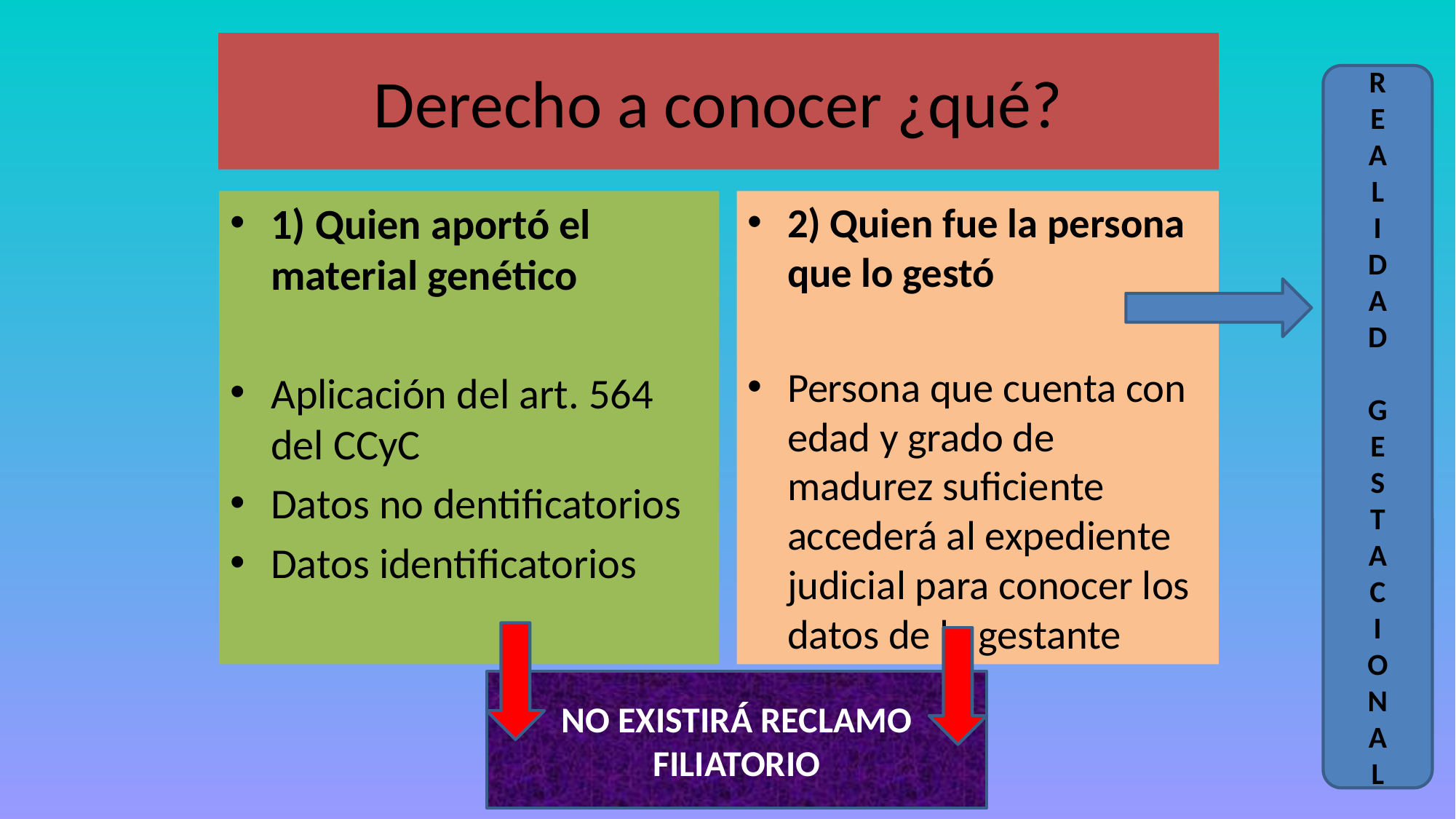

# Derecho a conocer ¿qué?
R
E
A
L
I
D
A
D

G
E
S
T
A
C
I
O
N
A
L
1) Quien aportó el material genético

Aplicación del art. 564 del CCyC
Datos no dentificatorios
Datos identificatorios
2) Quien fue la persona que lo gestó

Persona que cuenta con edad y grado de madurez suficiente accederá al expediente judicial para conocer los datos de la gestante

NO EXISTIRÁ RECLAMO FILIATORIO